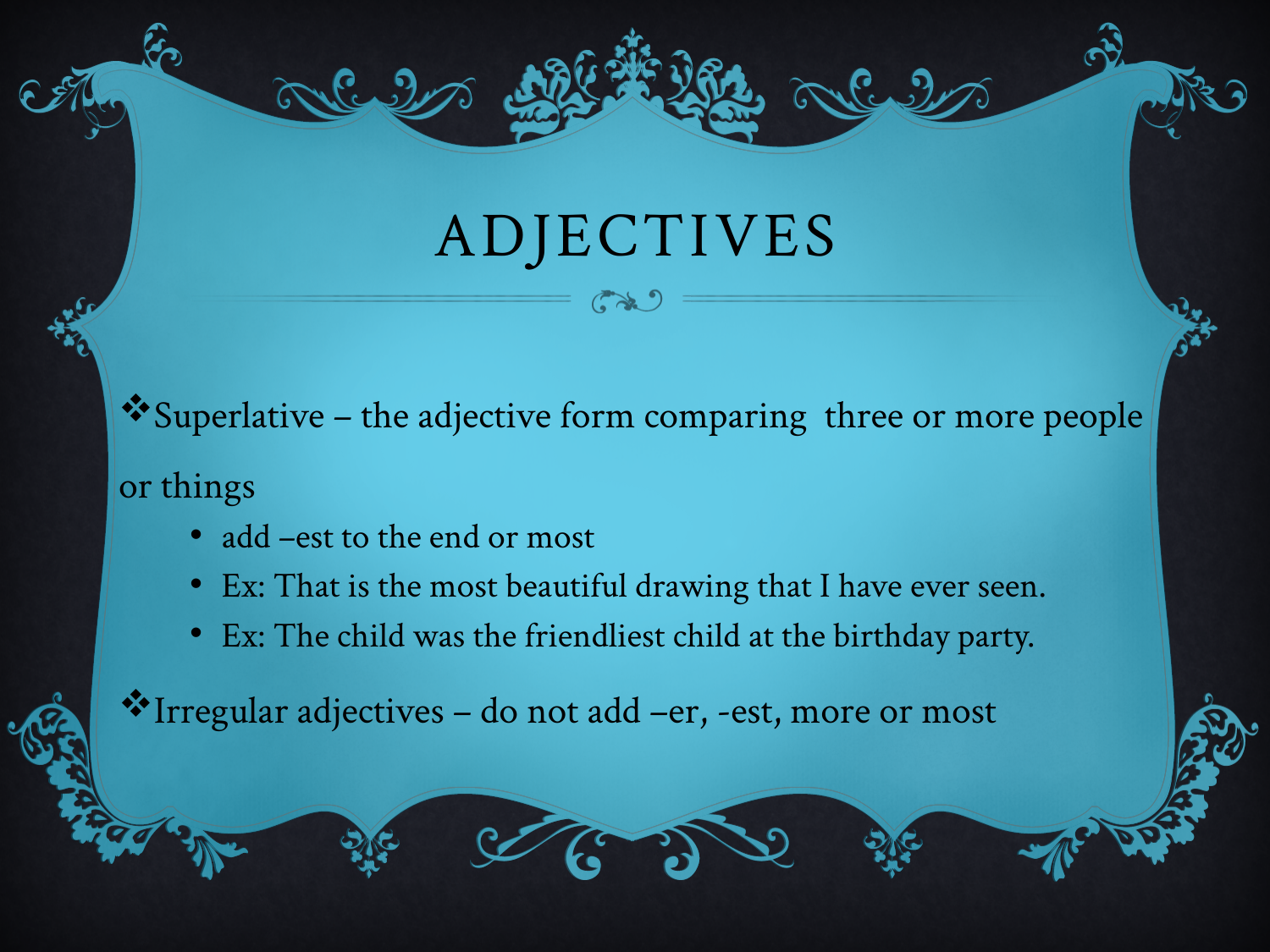

# Adjectives
Superlative – the adjective form comparing  three or more people or things
add –est to the end or most
Ex: That is the most beautiful drawing that I have ever seen.
Ex: The child was the friendliest child at the birthday party.
Irregular adjectives – do not add –er, -est, more or most